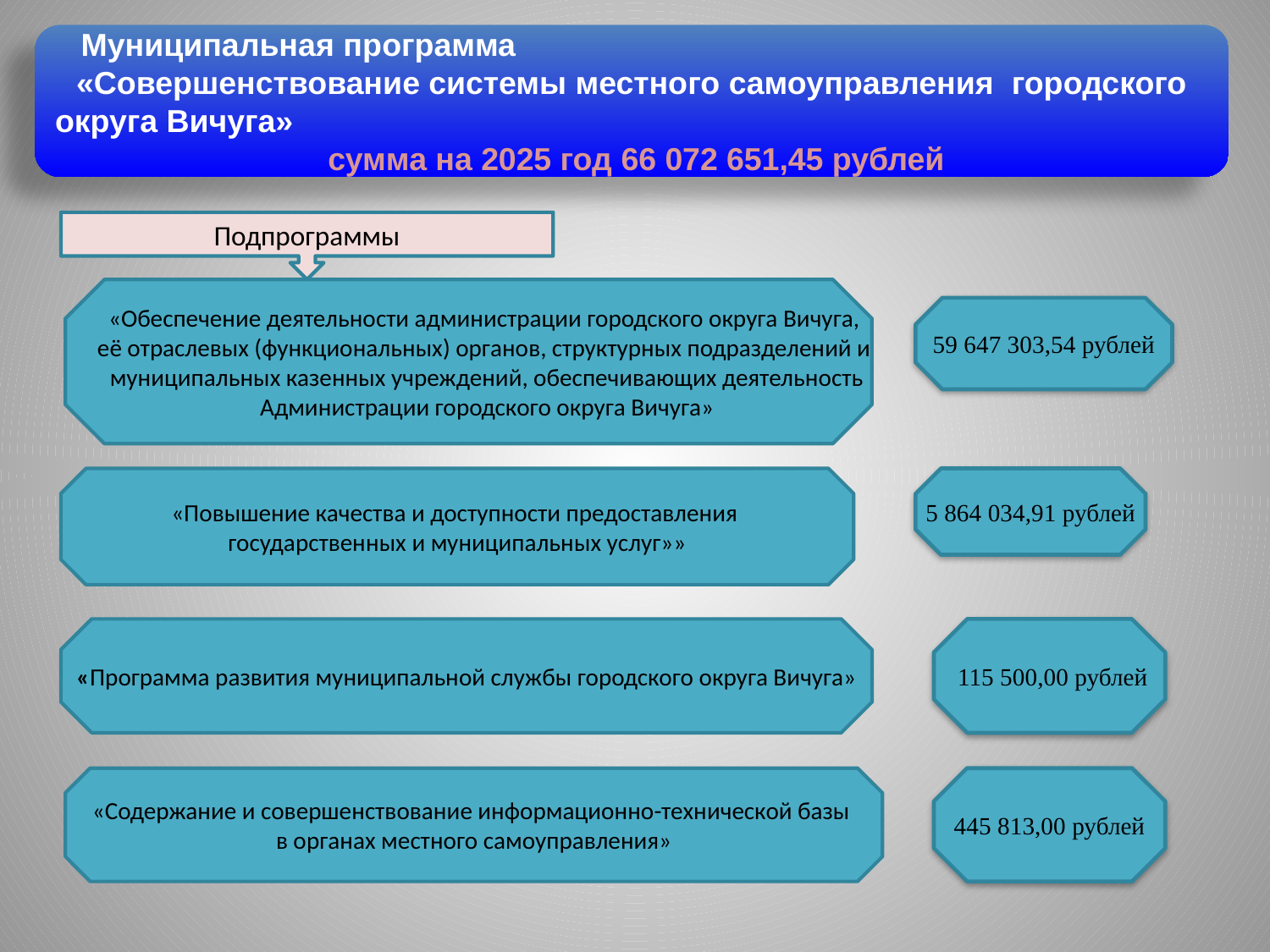

Муниципальная программа                                                                            «Совершенствование системы местного самоуправления  городского округа Вичуга»                                                                                                           сумма на 2025 год 66 072 651,45 рублей
Подпрограммы

«Обеспечение деятельности администрации городского округа Вичуга,
её отраслевых (функциональных) органов, структурных подразделений и
муниципальных казенных учреждений, обеспечивающих деятельность
Администрации городского округа Вичуга»

59 647 303,54 рублей
«Повышение качества и доступности предоставления
государственных и муниципальных услуг»»
5 864 034,91 рублей

«Программа развития муниципальной службы городского округа Вичуга»

 115 500,00 рублей
445 813,00 рублей

«Содержание и совершенствование информационно-технической базы
в органах местного самоуправления»